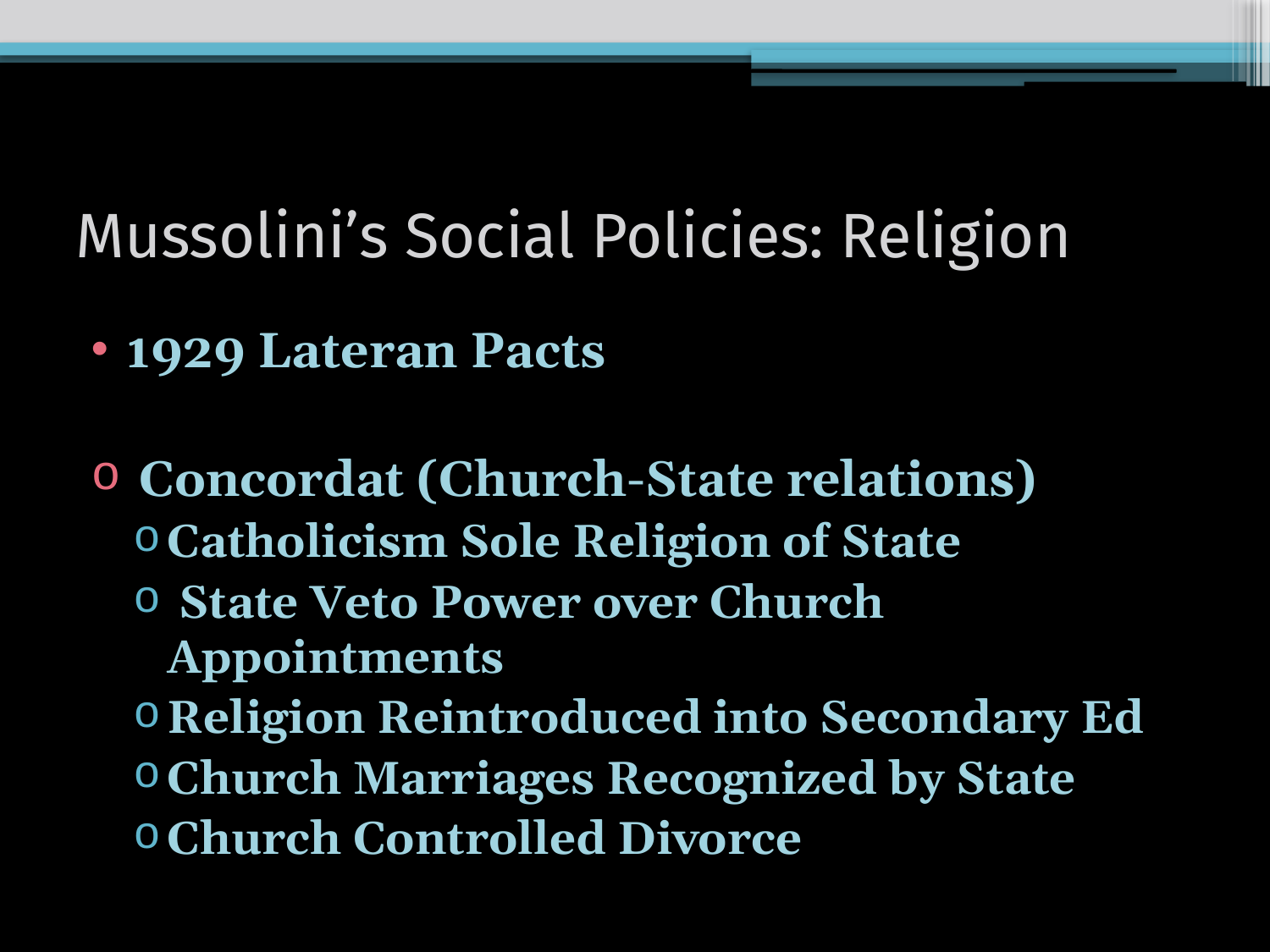

# Mussolini’s Social Policies: Religion
1929 Lateran Pacts

 Concordat (Church-State relations)
Catholicism Sole Religion of State
 State Veto Power over Church Appointments
Religion Reintroduced into Secondary Ed
Church Marriages Recognized by State
Church Controlled Divorce